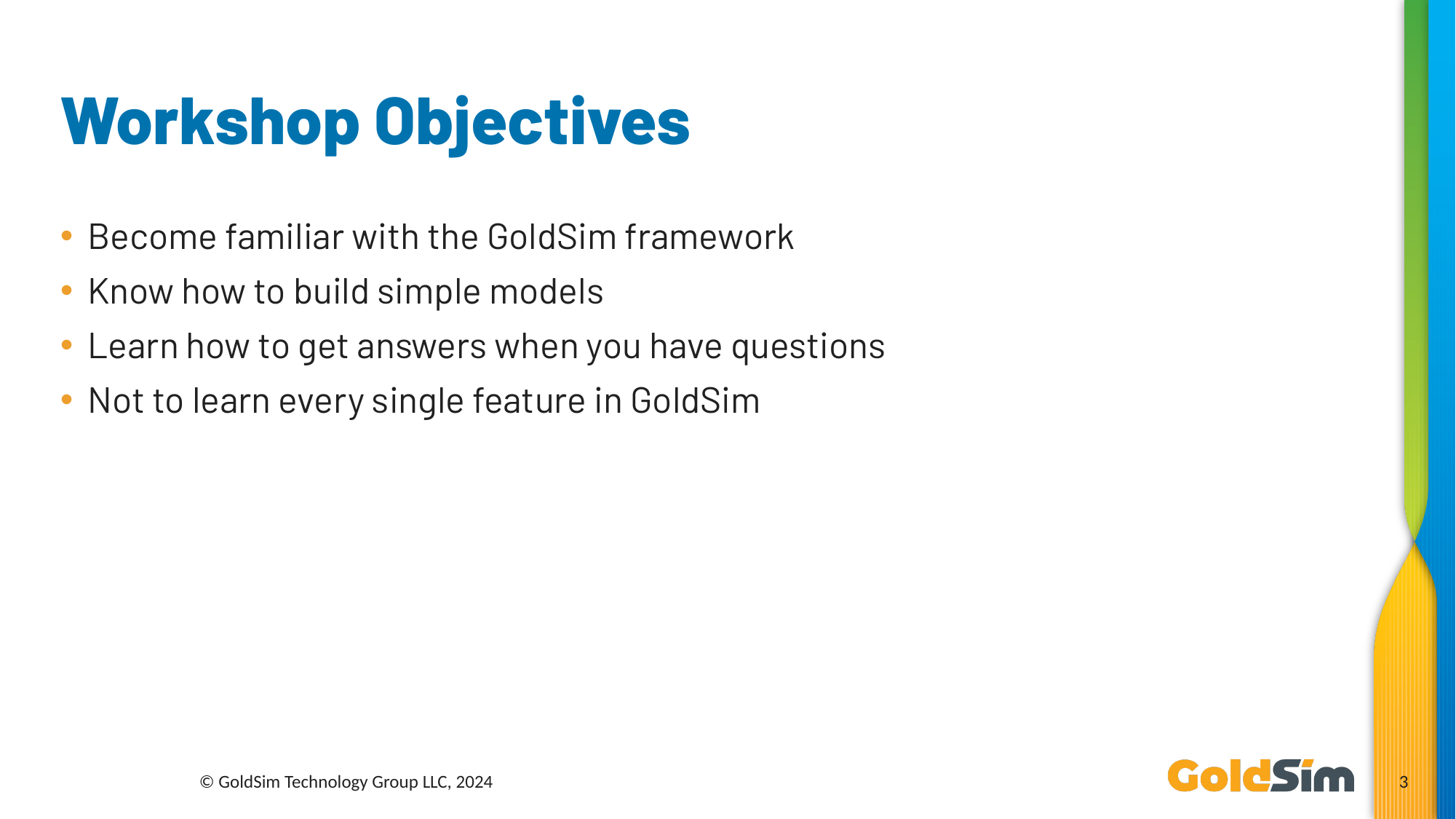

# Workshop Objectives
Become familiar with the GoldSim framework
Know how to build simple models
Learn how to get answers when you have questions
Not to learn every single feature in GoldSim

© GoldSim Technology Group LLC, 2024
3